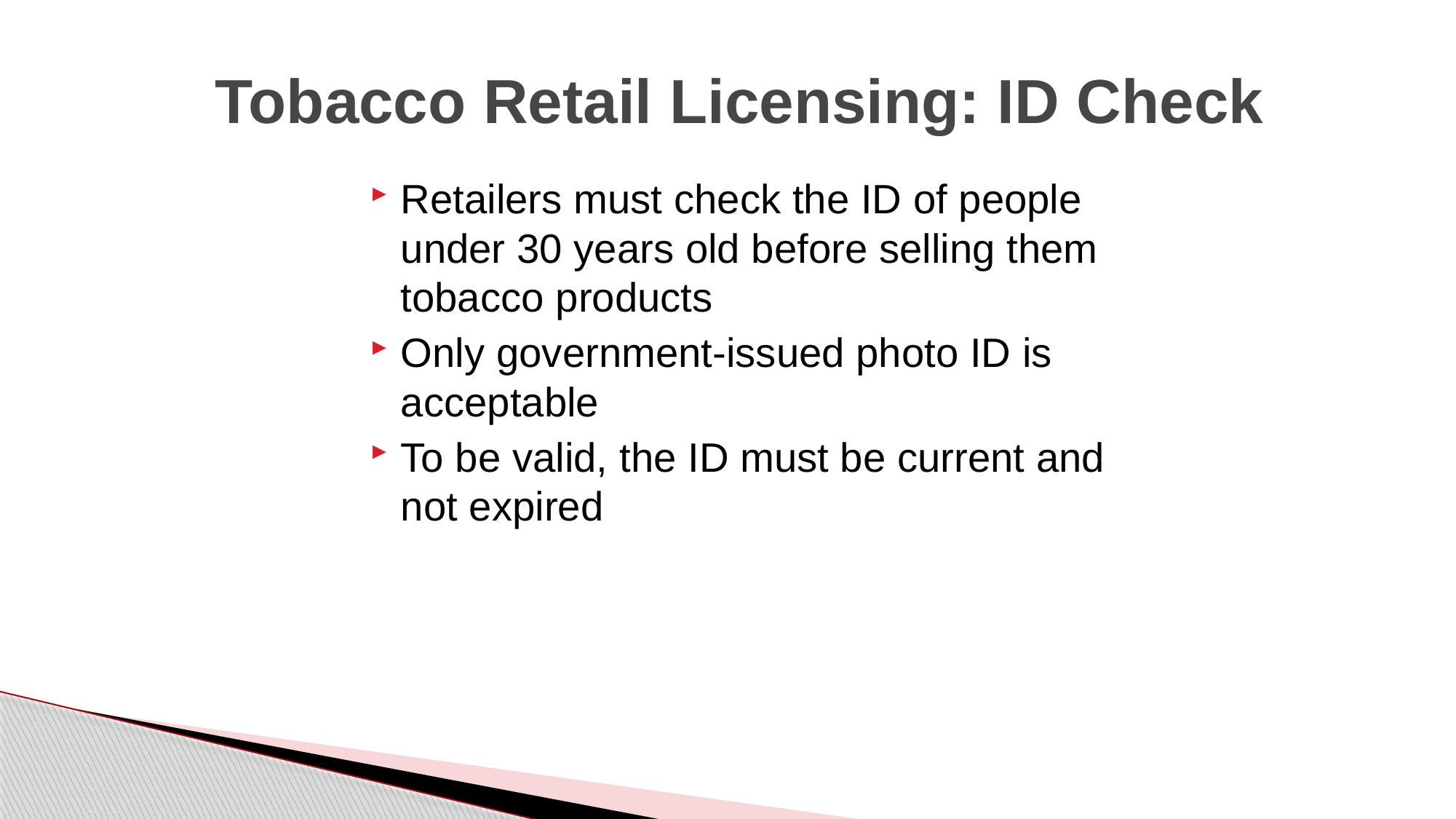

# Tobacco Retail Licensing: ID Check
Retailers must check the ID of people under 30 years old before selling them tobacco products
​Only government-issued photo ID is acceptable
To be valid, the ID must be current and not expired